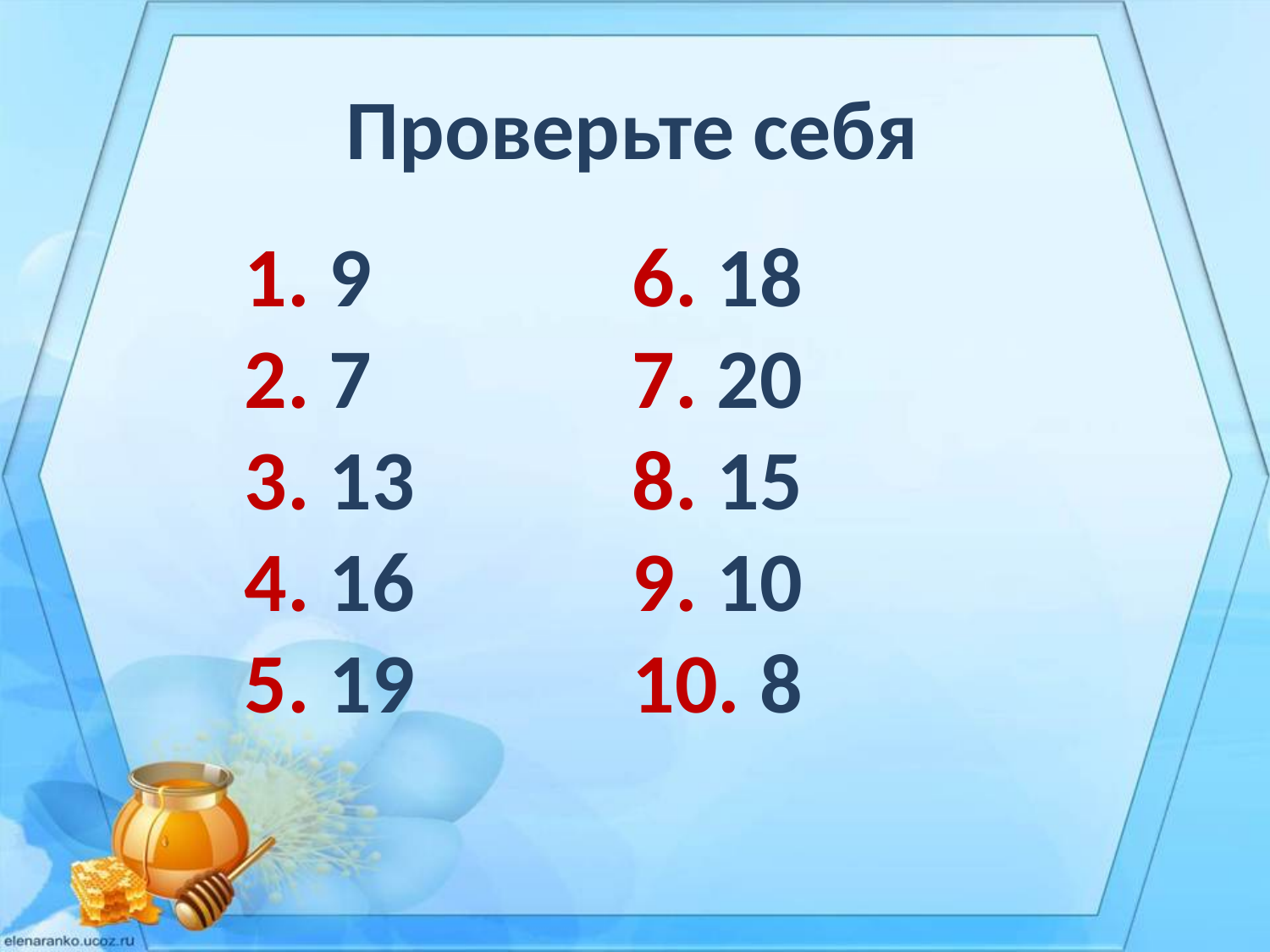

Проверьте себя
1. 9
2. 7
3. 13
4. 16
5. 19
6. 18
7. 20
8. 15
9. 10
10. 8